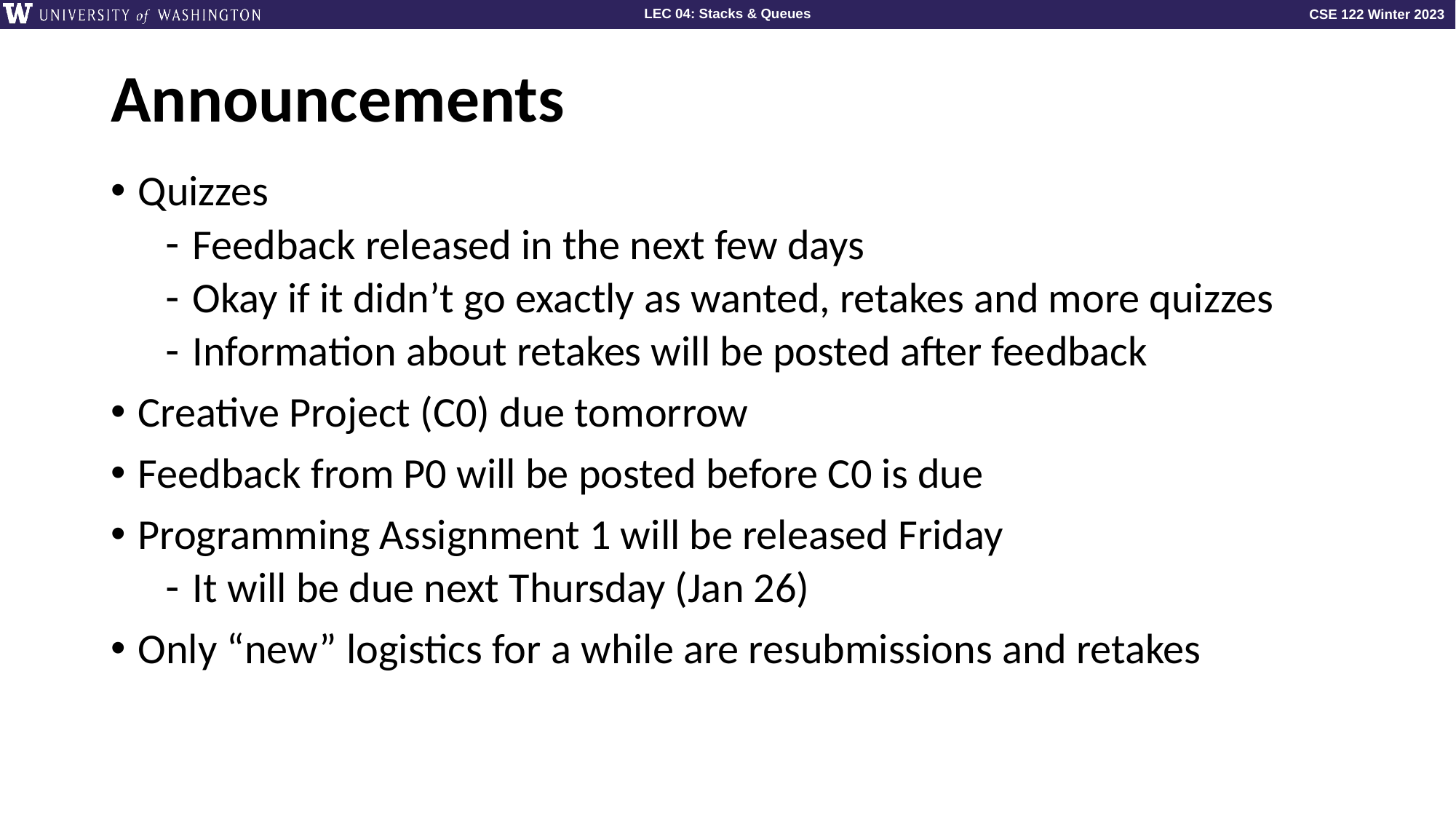

# Announcements
Quizzes
Feedback released in the next few days
Okay if it didn’t go exactly as wanted, retakes and more quizzes
Information about retakes will be posted after feedback
Creative Project (C0) due tomorrow
Feedback from P0 will be posted before C0 is due
Programming Assignment 1 will be released Friday
It will be due next Thursday (Jan 26)
Only “new” logistics for a while are resubmissions and retakes